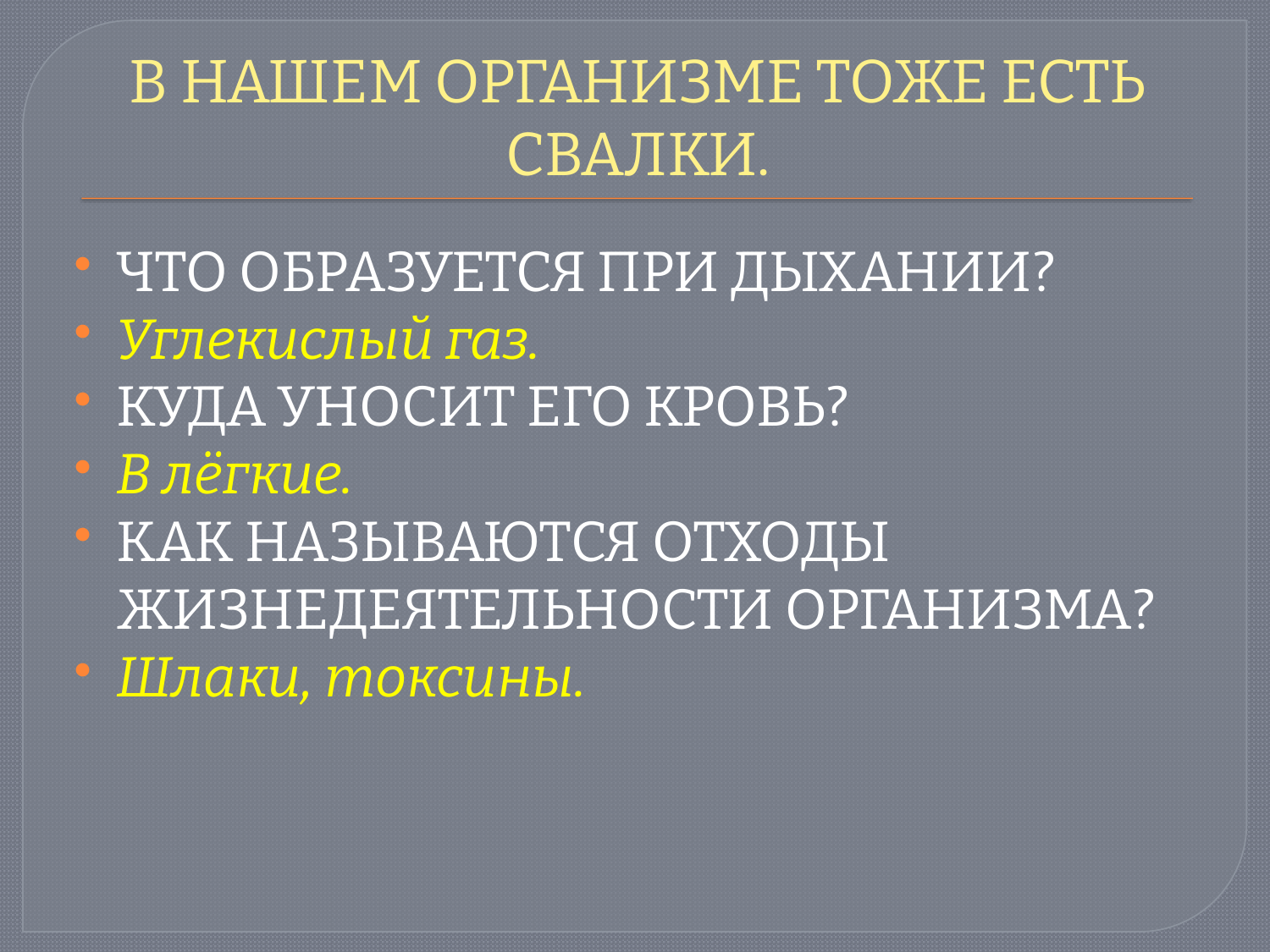

# В НАШЕМ ОРГАНИЗМЕ ТОЖЕ ЕСТЬ СВАЛКИ.
ЧТО ОБРАЗУЕТСЯ ПРИ ДЫХАНИИ?
Углекислый газ.
КУДА УНОСИТ ЕГО КРОВЬ?
В лёгкие.
КАК НАЗЫВАЮТСЯ ОТХОДЫ ЖИЗНЕДЕЯТЕЛЬНОСТИ ОРГАНИЗМА?
Шлаки, токсины.